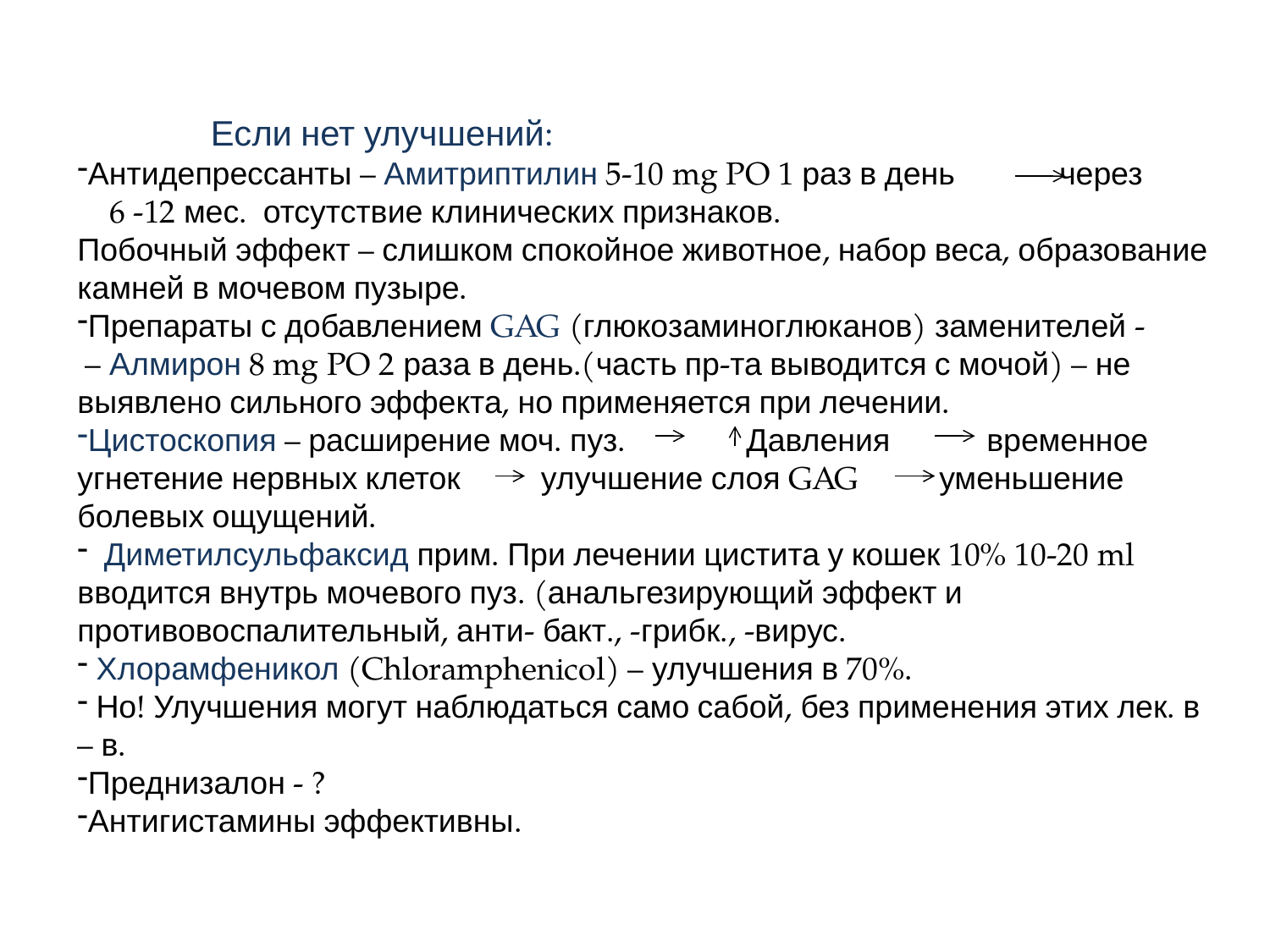

Если нет улучшений:
Антидепрессанты – Амитриптилин 5-10 mg PO 1 раз в день             через
    6 -12 мес.  отсутствие клинических признаков.
Побочный эффект – слишком спокойное животное, набор веса, образование камней в мочевом пузыре.
Препараты с добавлением GAG (глюкозаминоглюканов) заменителей -
 – Алмирон 8 mg PO 2 раза в день.(часть пр-та выводится с мочой) – не выявлено сильного эффекта, но применяется при лечении.
Цистоскопия – расширение моч. пуз.               Давления            временное угнетение нервных клеток          улучшение слоя GAG          уменьшение болевых ощущений.
  Диметилсульфаксид прим. При лечении цистита у кошек 10% 10-20 ml вводится внутрь мочевого пуз. (анальгезирующий эффект и противовоспалительный, анти- бакт., -грибк., -вирус.
 Хлорамфеникол (Chloramphenicol) – улучшения в 70%.
 Но! Улучшения могут наблюдаться само сабой, без применения этих лек. в – в.
Преднизалон - ?
Антигистамины эффективны.